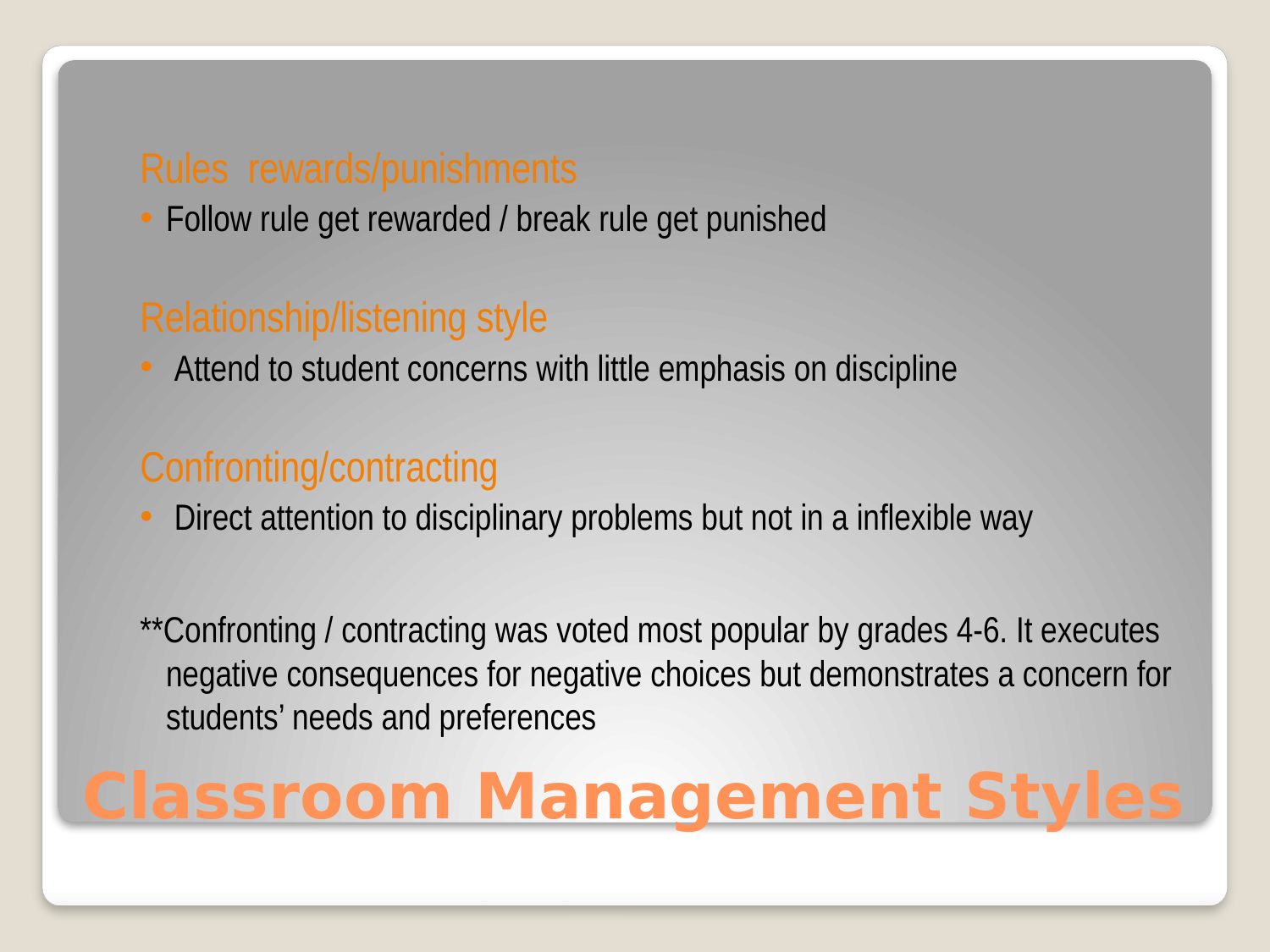

Rules  rewards/punishments
Follow rule get rewarded / break rule get punished

Relationship/listening style
 Attend to student concerns with little emphasis on discipline

Confronting/contracting
 Direct attention to disciplinary problems but not in a inflexible way

**Confronting / contracting was voted most popular by grades 4-6. It executes negative consequences for negative choices but demonstrates a concern for students’ needs and preferences

# Classroom Management Styles